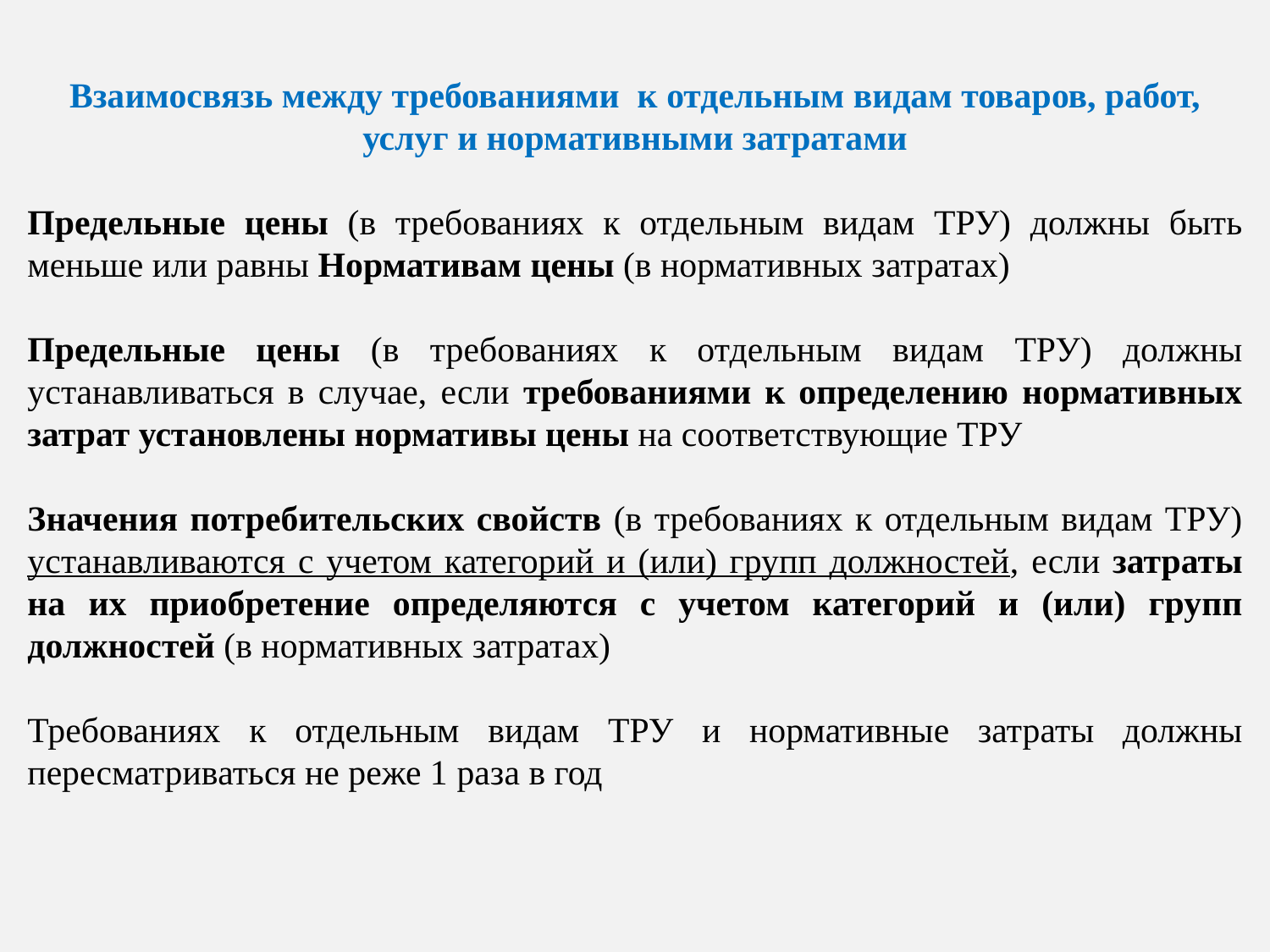

Взаимосвязь между требованиями  к отдельным видам товаров, работ, услуг и нормативными затратами

Предельные цены (в требованиях к отдельным видам ТРУ) должны быть меньше или равны Нормативам цены (в нормативных затратах)

Предельные цены (в требованиях к отдельным видам ТРУ) должны устанавливаться в случае, если требованиями к определению нормативных затрат установлены нормативы цены на соответствующие ТРУ

Значения потребительских свойств (в требованиях к отдельным видам ТРУ) устанавливаются с учетом категорий и (или) групп должностей, если затраты на их приобретение определяются с учетом категорий и (или) групп должностей (в нормативных затратах)

Требованиях к отдельным видам ТРУ и нормативные затраты должны пересматриваться не реже 1 раза в год